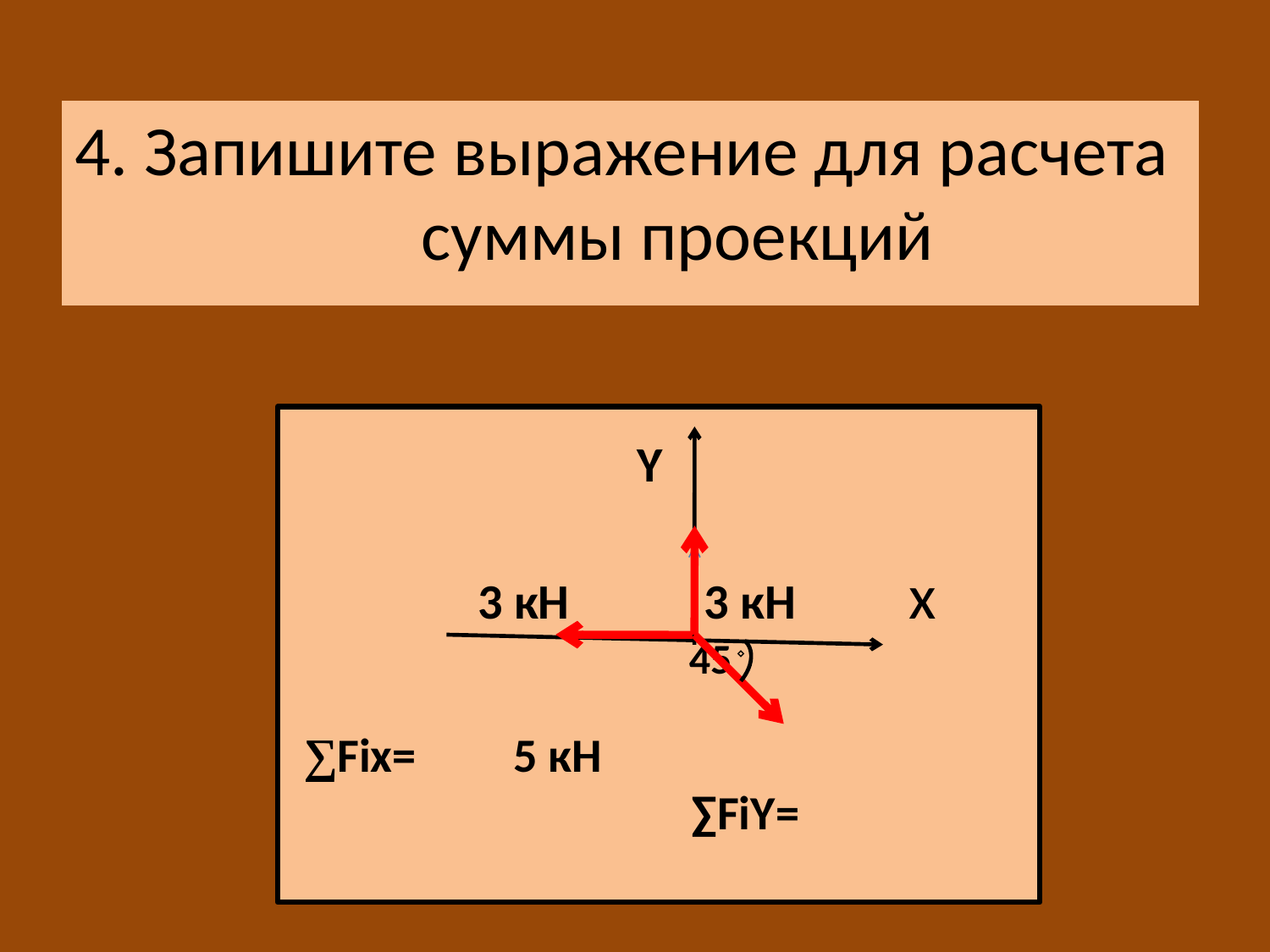

4. Запишите выражение для расчета        суммы проекций

# 3 кН            3 кН              х 45 ۫ ∑Fiх=         5 кН                                                        ∑FiΥ=
Υ